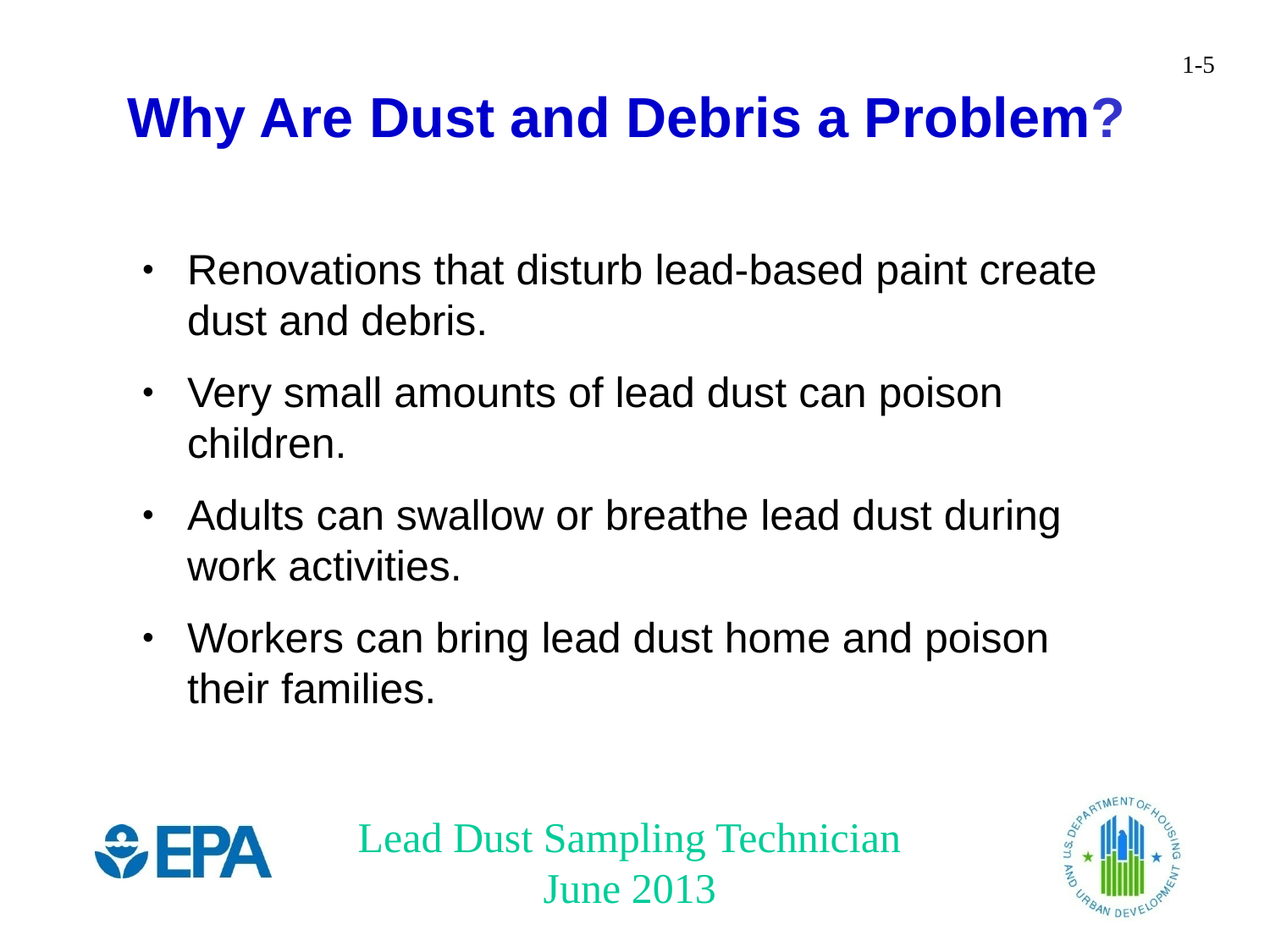

Why Are Dust and Debris a Problem?

Renovations that disturb lead-based paint create dust and debris.
Very small amounts of lead dust can poison children.
Adults can swallow or breathe lead dust during work activities.
Workers can bring lead dust home and poison their families.